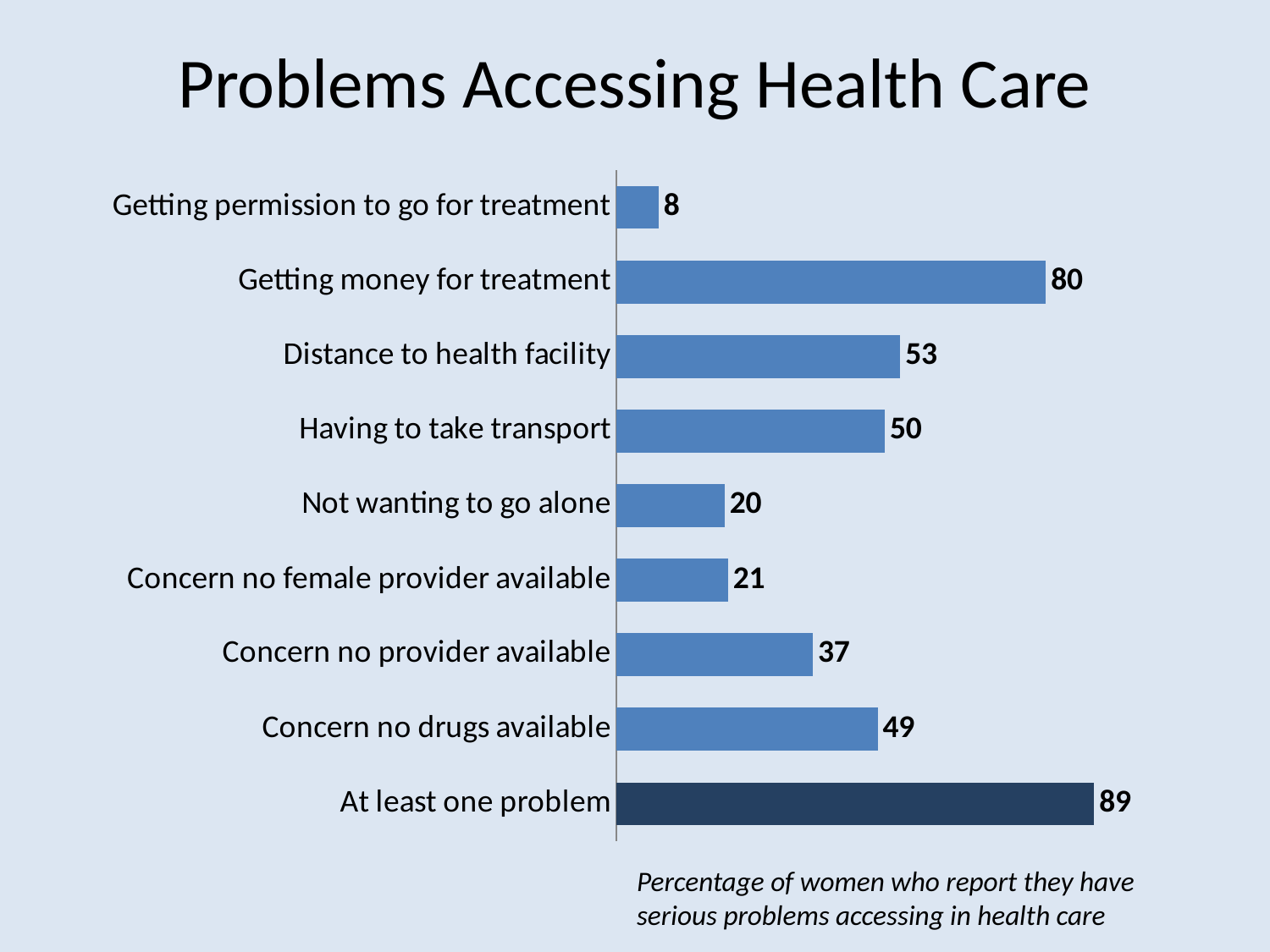

# Problems Accessing Health Care

### Chart

| Category |  |
|---|---|
| At least one problem | 89.0 |
| Concern no drugs available | 48.7 |
| Concern no provider available | 36.6 |
| Concern no female provider available | 20.8 |
| Not wanting to go alone | 20.2 |
| Having to take transport | 50.0 |
| Distance to health facility | 52.9 |
| Getting money for treatment | 80.0 |
| Getting permission to go for treatment | 7.9 |
Percentage of women who report they have serious problems accessing in health care